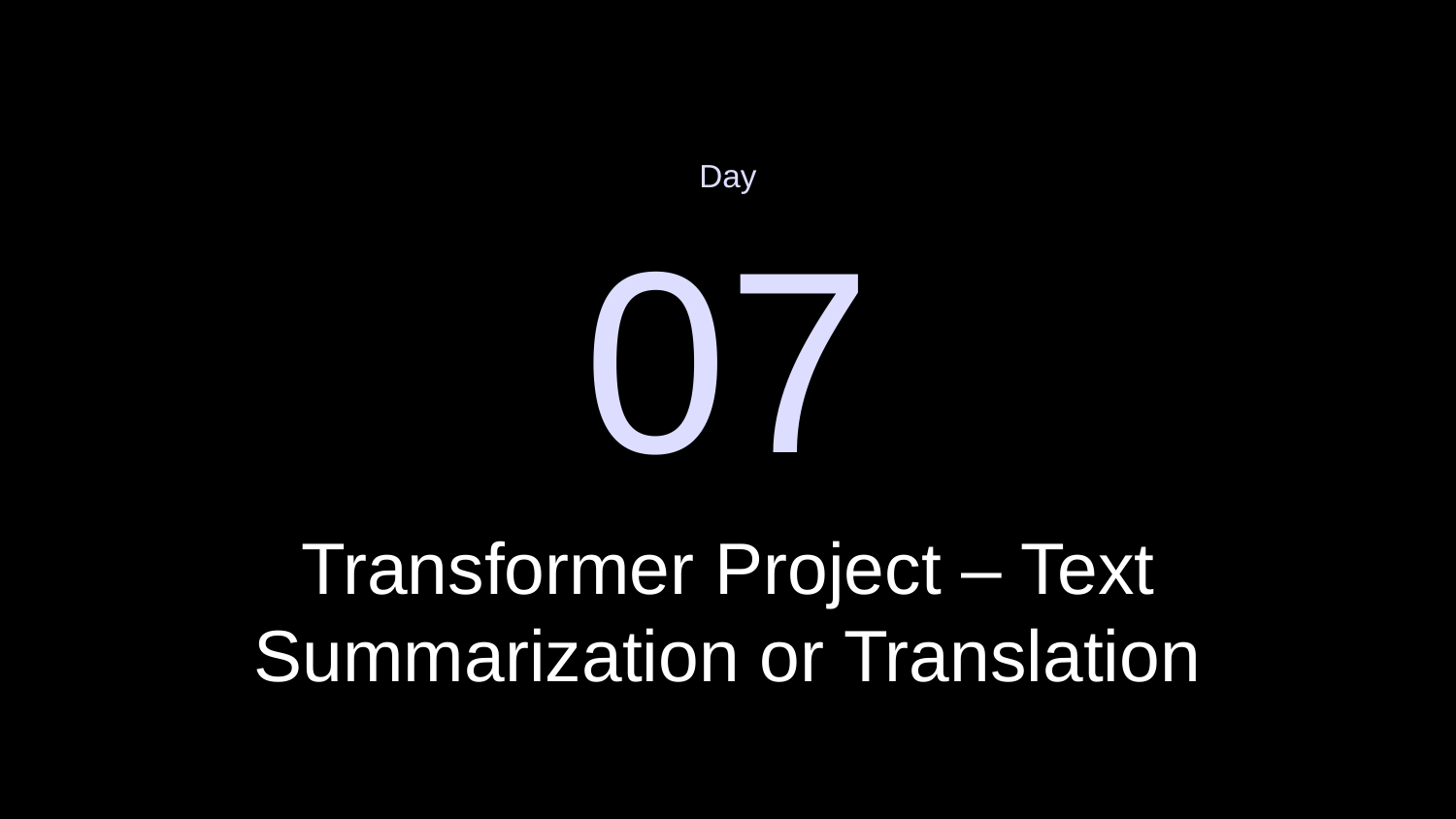

Day
07
# Transformer Project – Text Summarization or Translation